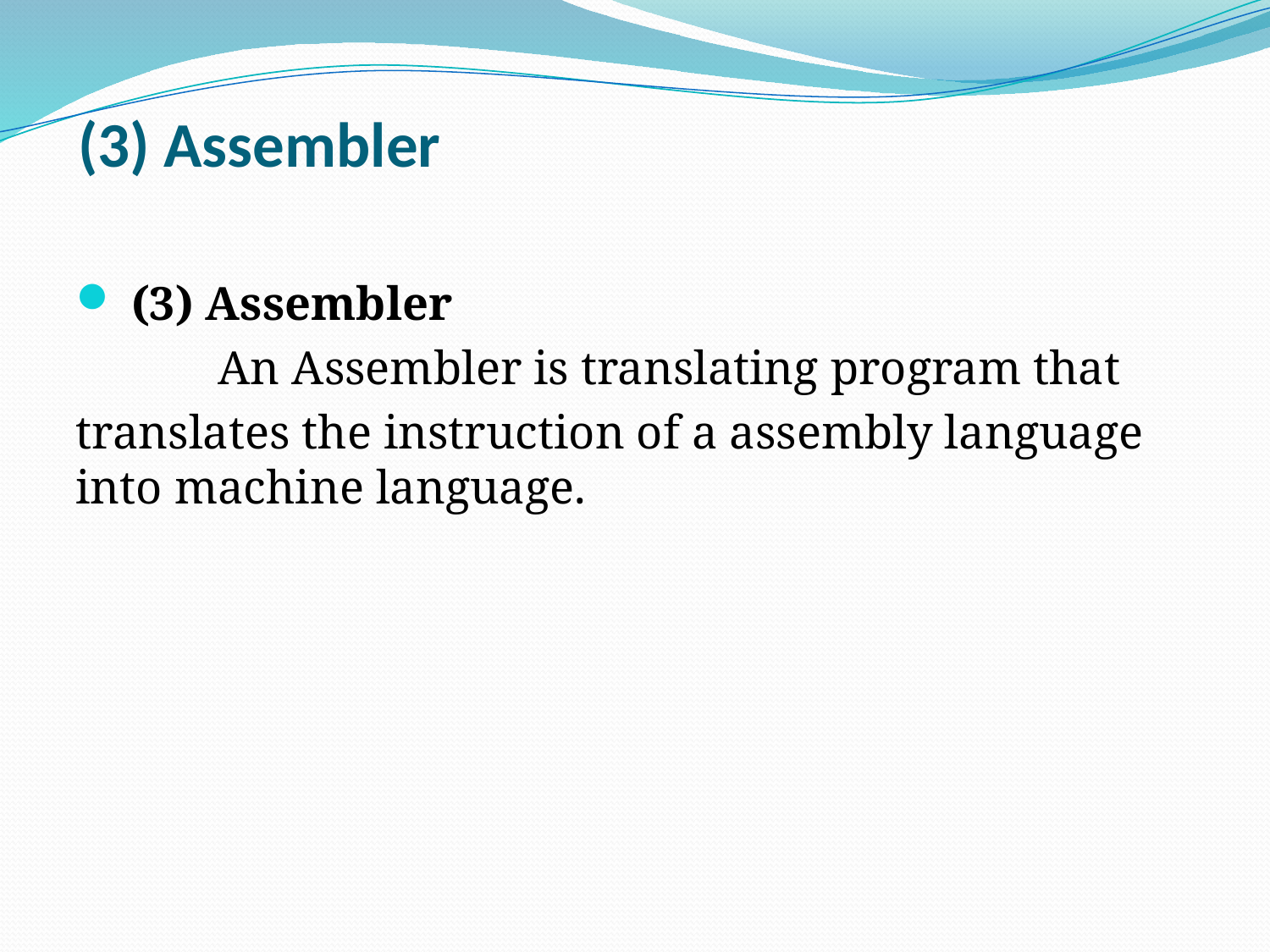

# (3) Assembler
 (3) Assembler
            An Assembler is translating program that
translates the instruction of a assembly language into machine language.